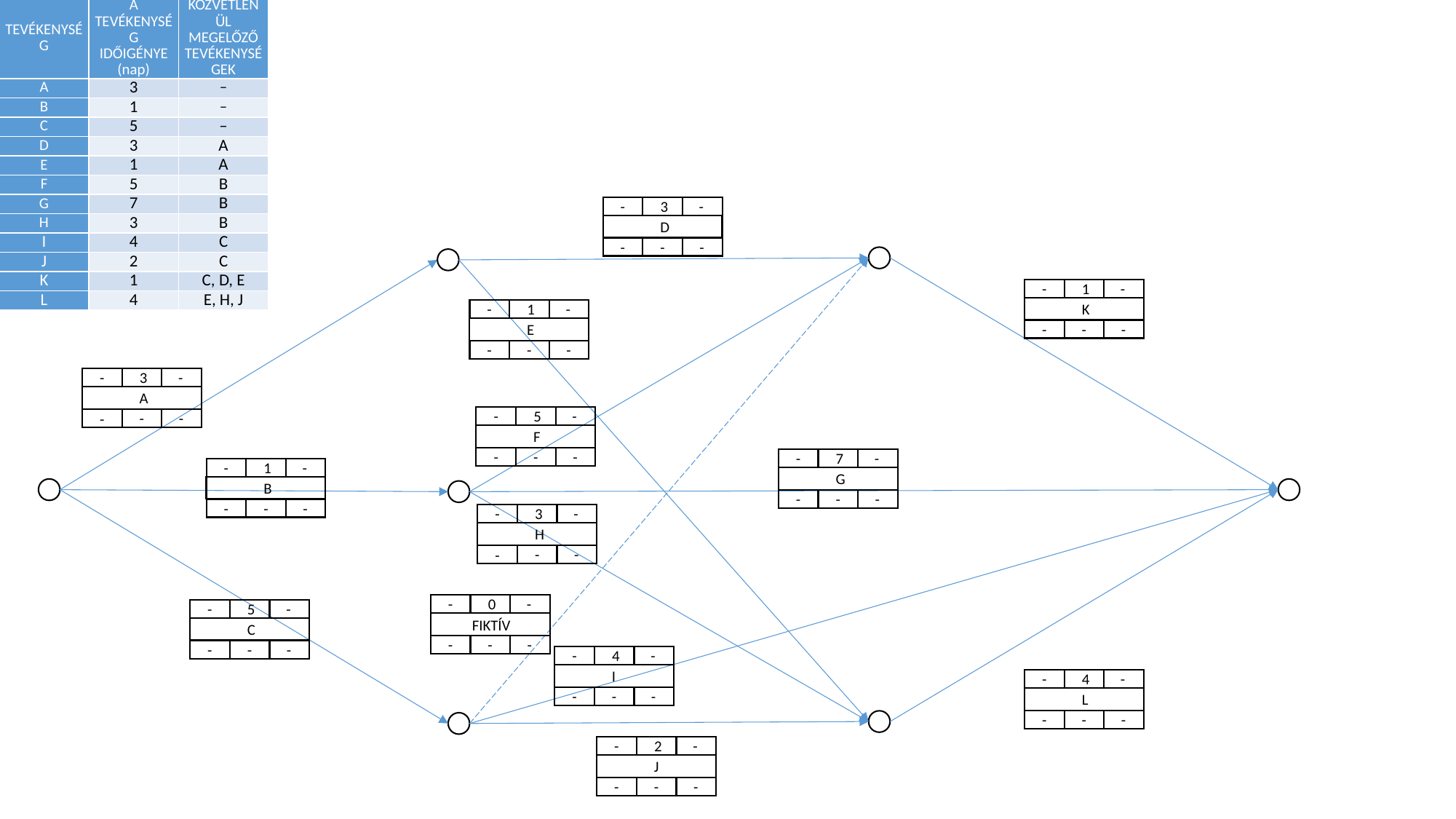

| TEVÉKENYSÉG | A TEVÉKENYSÉG IDŐIGÉNYE (nap) | KÖZVETLENÜL MEGELŐZŐ TEVÉKENYSÉGEK |
| --- | --- | --- |
| A | 3 | – |
| B | 1 | – |
| C | 5 | – |
| D | 3 | A |
| E | 1 | A |
| F | 5 | B |
| G | 7 | B |
| H | 3 | B |
| I | 4 | C |
| J | 2 | C |
| K | 1 | C, D, E |
| L | 4 | E, H, J |
-
3
-

D
-
-
-

-
1
-

K
-
-
-
-
1
-

E
-
-
-
-
3
-

A
-
-
-
-
5
-

F
-
-
-
-
7
-

G
-
-
-
-
1
-

B
-
-
-

-
3
-

H
-
-
-
-
0
-

FIKTÍV
-
-
-
-
5
-

C
-
-
-
-
4
-

I
-
-
-
-
4
-

L
-
-
-

-
2
-

J
-
-
-